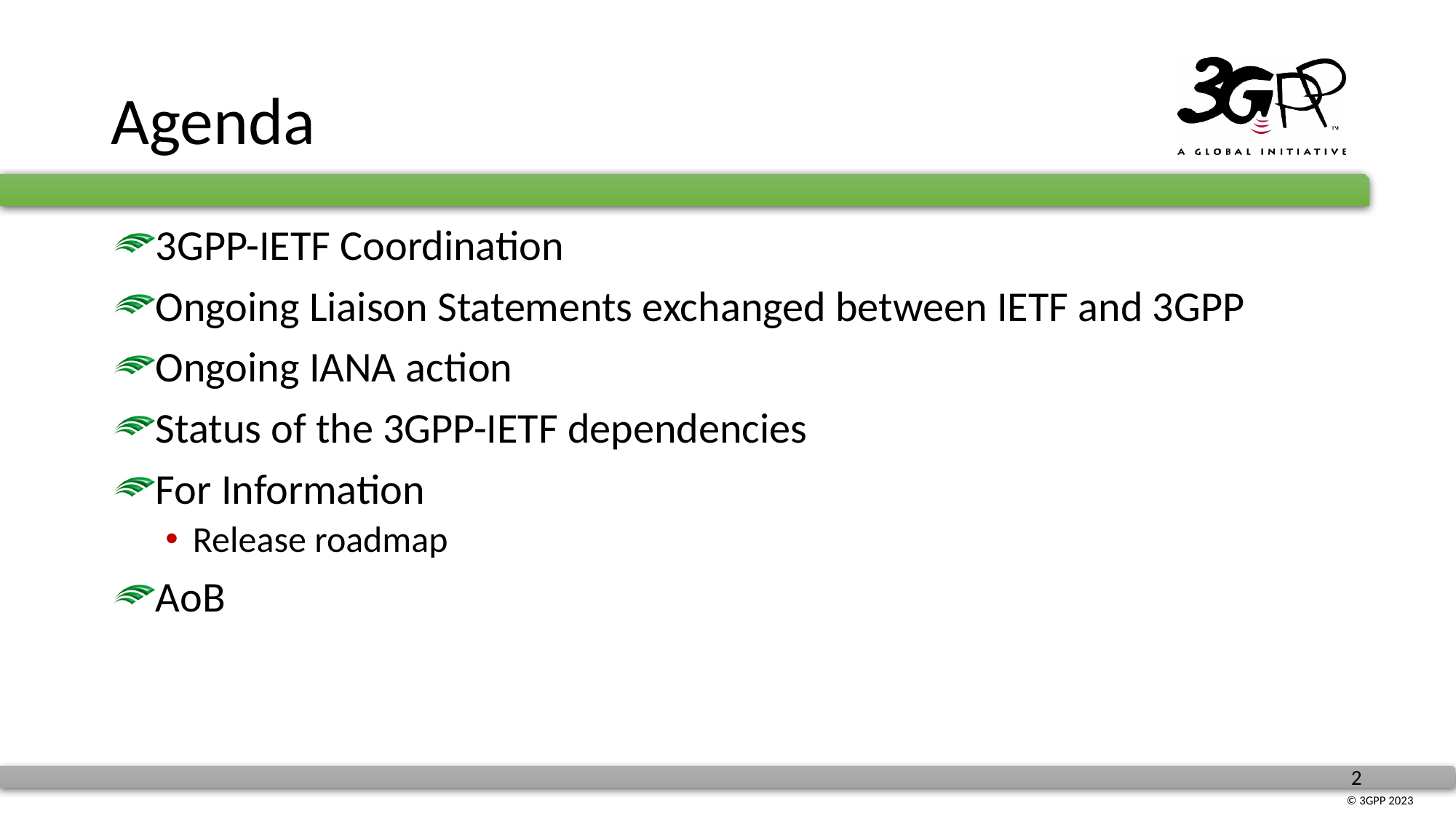

# Agenda
3GPP-IETF Coordination
Ongoing Liaison Statements exchanged between IETF and 3GPP
Ongoing IANA action
Status of the 3GPP-IETF dependencies
For Information
Release roadmap
AoB